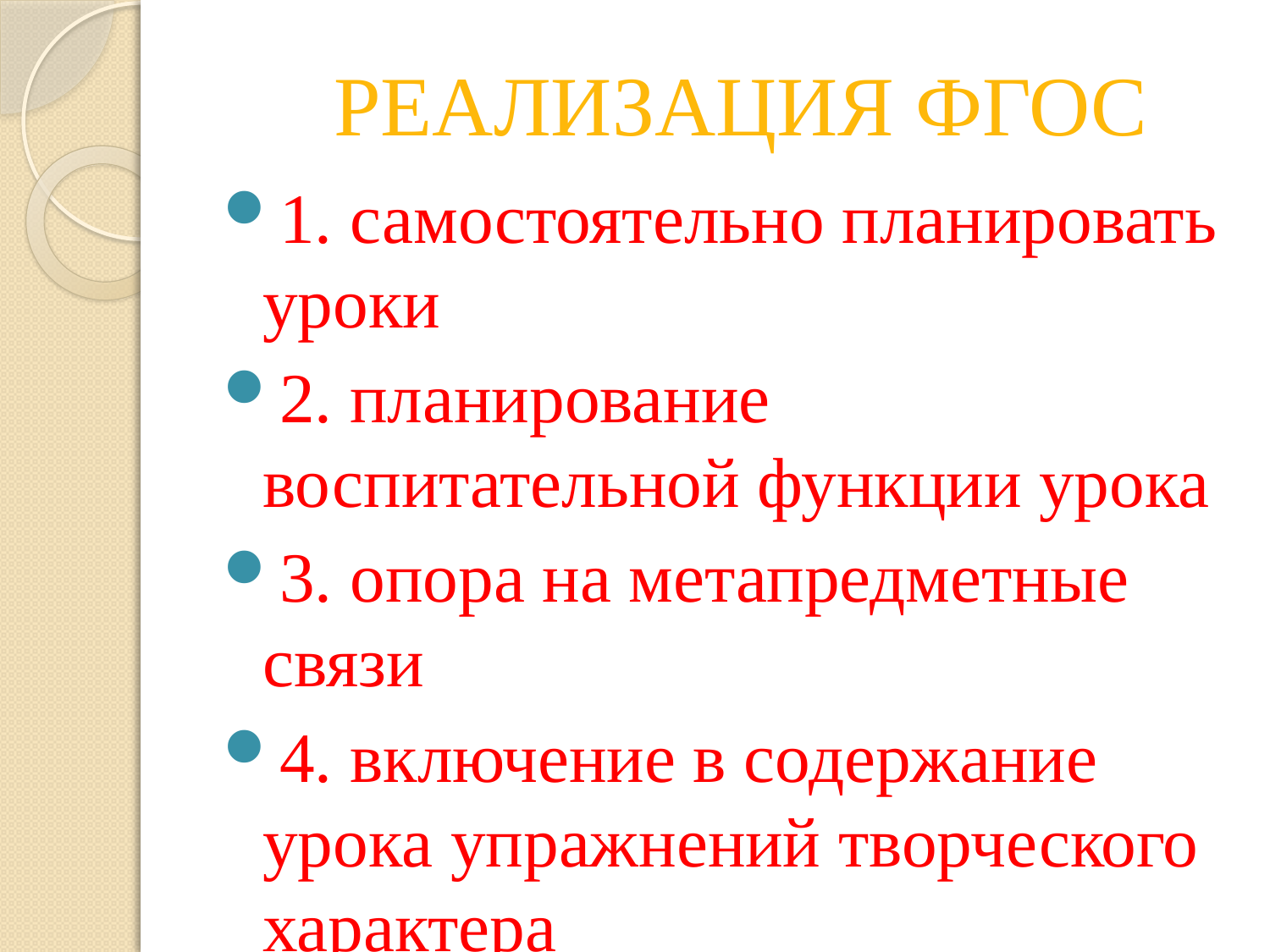

# РЕАЛИЗАЦИЯ ФГОС
1. самостоятельно планировать уроки
2. планирование воспитательной функции урока
3. опора на метапредметные связи
4. включение в содержание урока упражнений творческого характера
5. имидж учителя